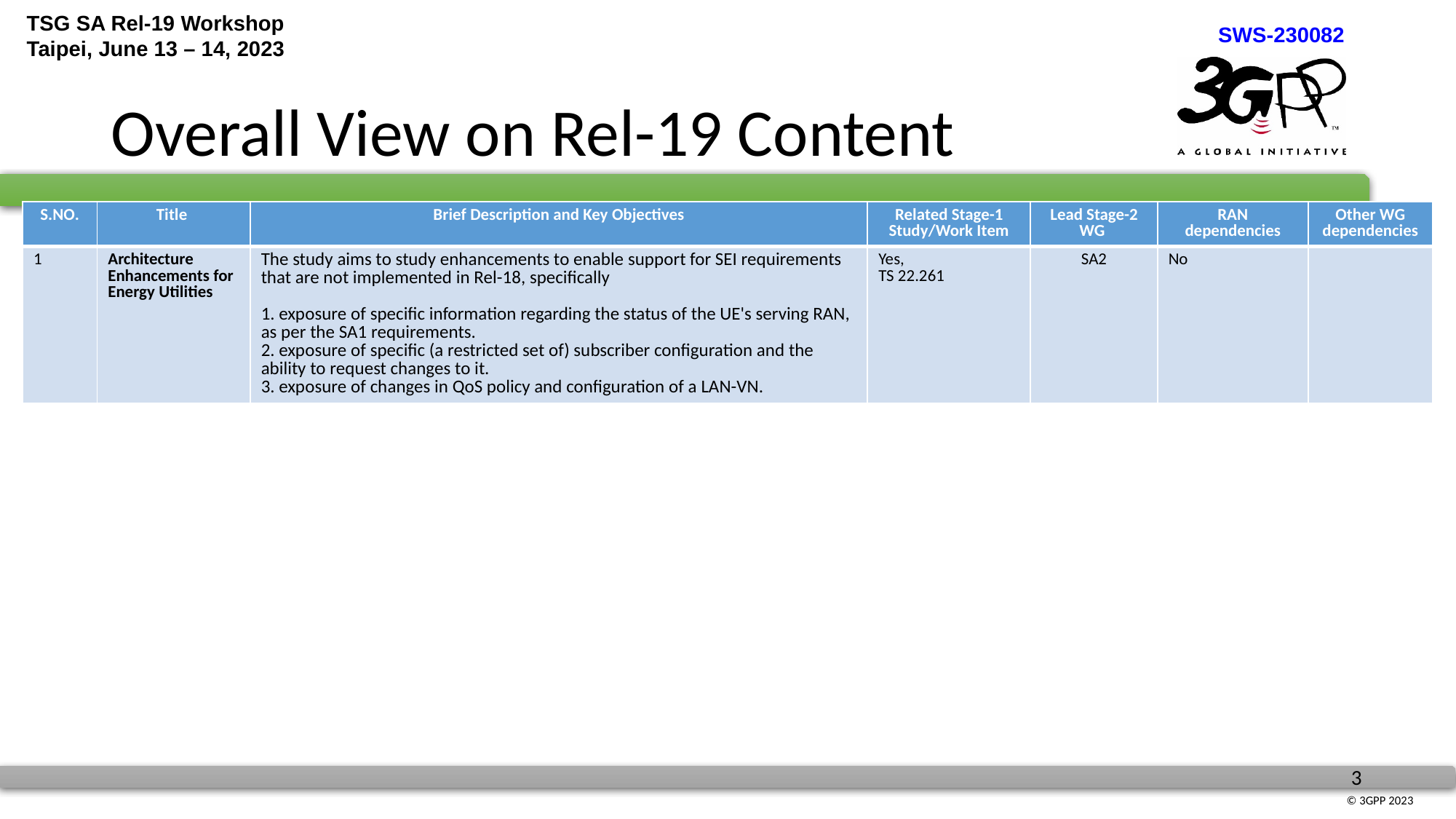

# Overall View on Rel-19 Content
| S.NO. | Title | Brief Description and Key Objectives | Related Stage-1 Study/Work Item | Lead Stage-2 WG | RAN dependencies | Other WG dependencies |
| --- | --- | --- | --- | --- | --- | --- |
| 1 | Architecture Enhancements for Energy Utilities | The study aims to study enhancements to enable support for SEI requirements that are not implemented in Rel-18, specifically 1. exposure of specific information regarding the status of the UE's serving RAN, as per the SA1 requirements. 2. exposure of specific (a restricted set of) subscriber configuration and the ability to request changes to it. 3. exposure of changes in QoS policy and configuration of a LAN-VN. | Yes, TS 22.261 | SA2 | No |  |